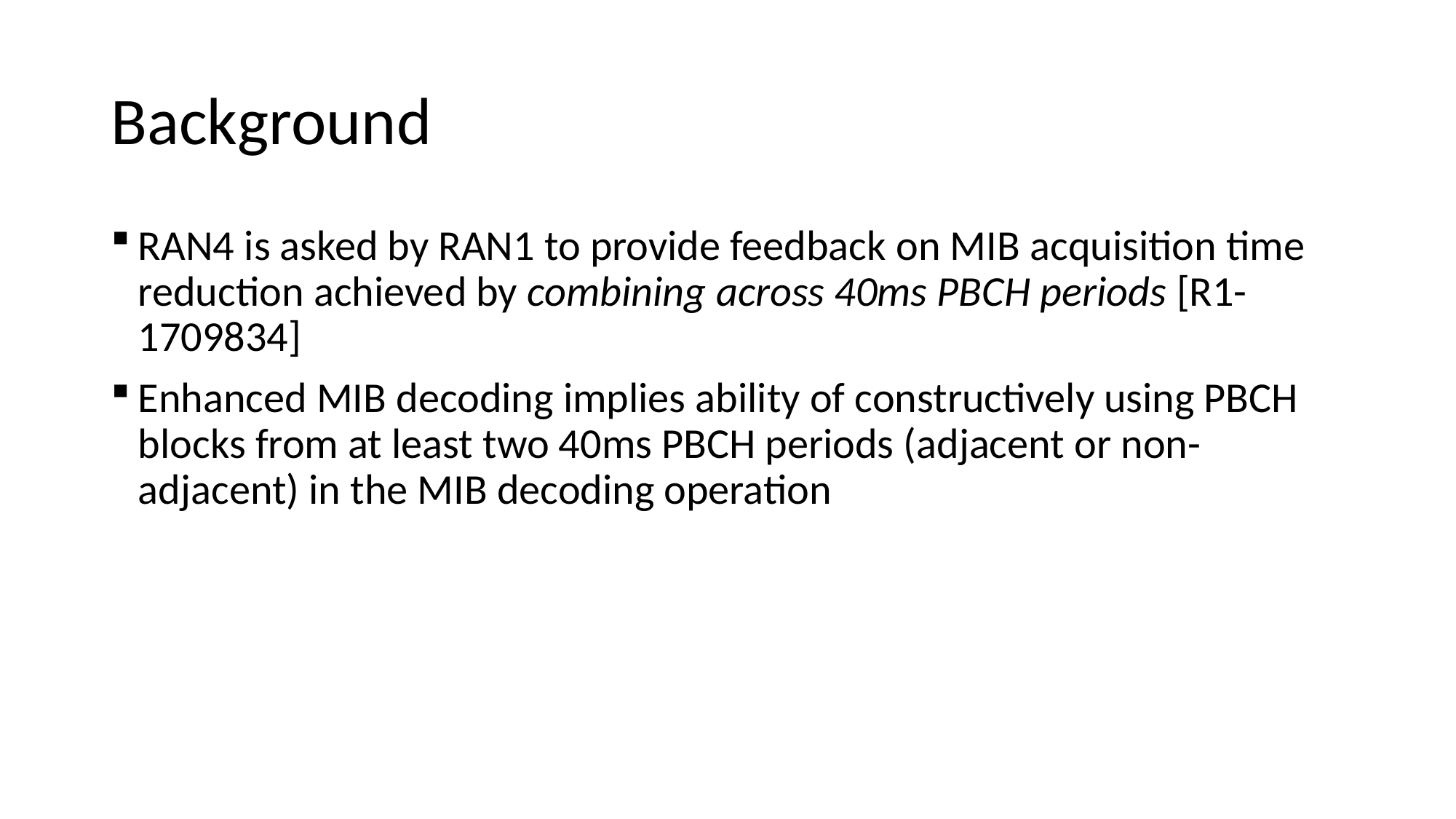

# Background
RAN4 is asked by RAN1 to provide feedback on MIB acquisition time reduction achieved by combining across 40ms PBCH periods [R1-1709834]
Enhanced MIB decoding implies ability of constructively using PBCH blocks from at least two 40ms PBCH periods (adjacent or non-adjacent) in the MIB decoding operation